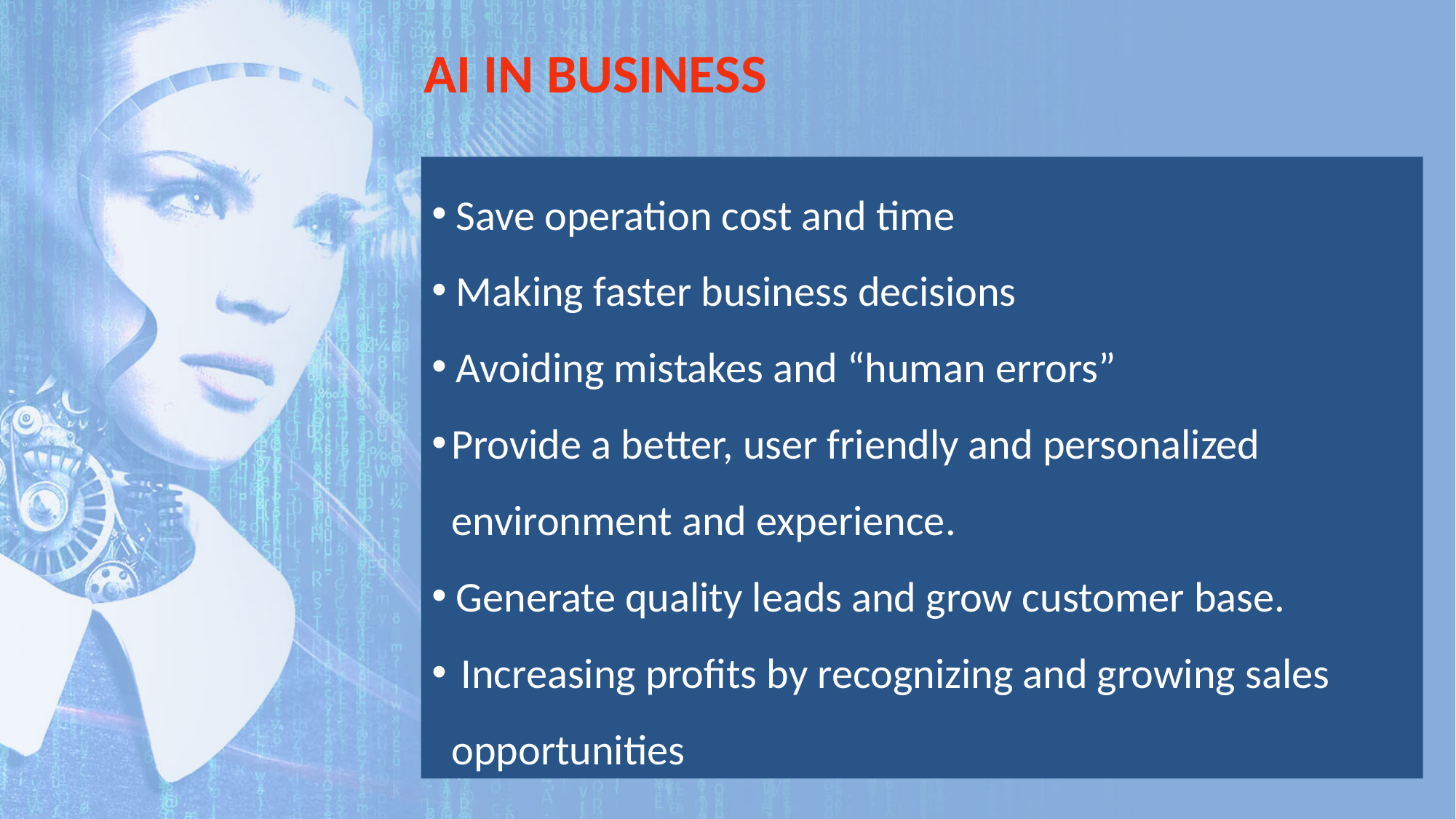

AI IN BUSINESS
 Save operation cost and time
 Making faster business decisions
 Avoiding mistakes and “human errors”
Provide a better, user friendly and personalized environment and experience.
 Generate quality leads and grow customer base.
 Increasing profits by recognizing and growing sales opportunities